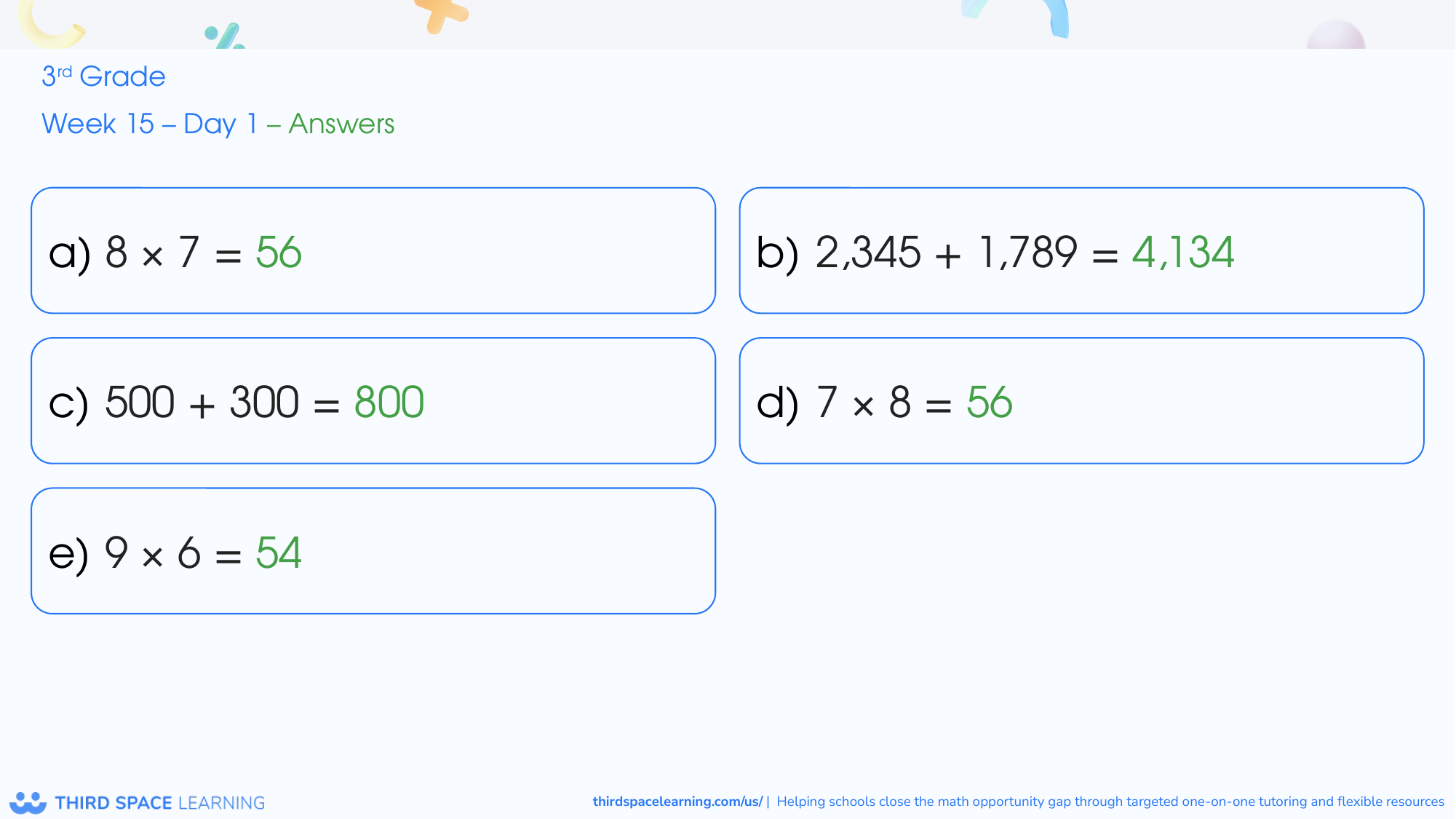

3rd Grade
Week 15 – Day 1 – Answers
8 × 7 = 56
2,345 + 1,789 = 4,134
500 + 300 = 800
7 × 8 = 56
9 × 6 = 54